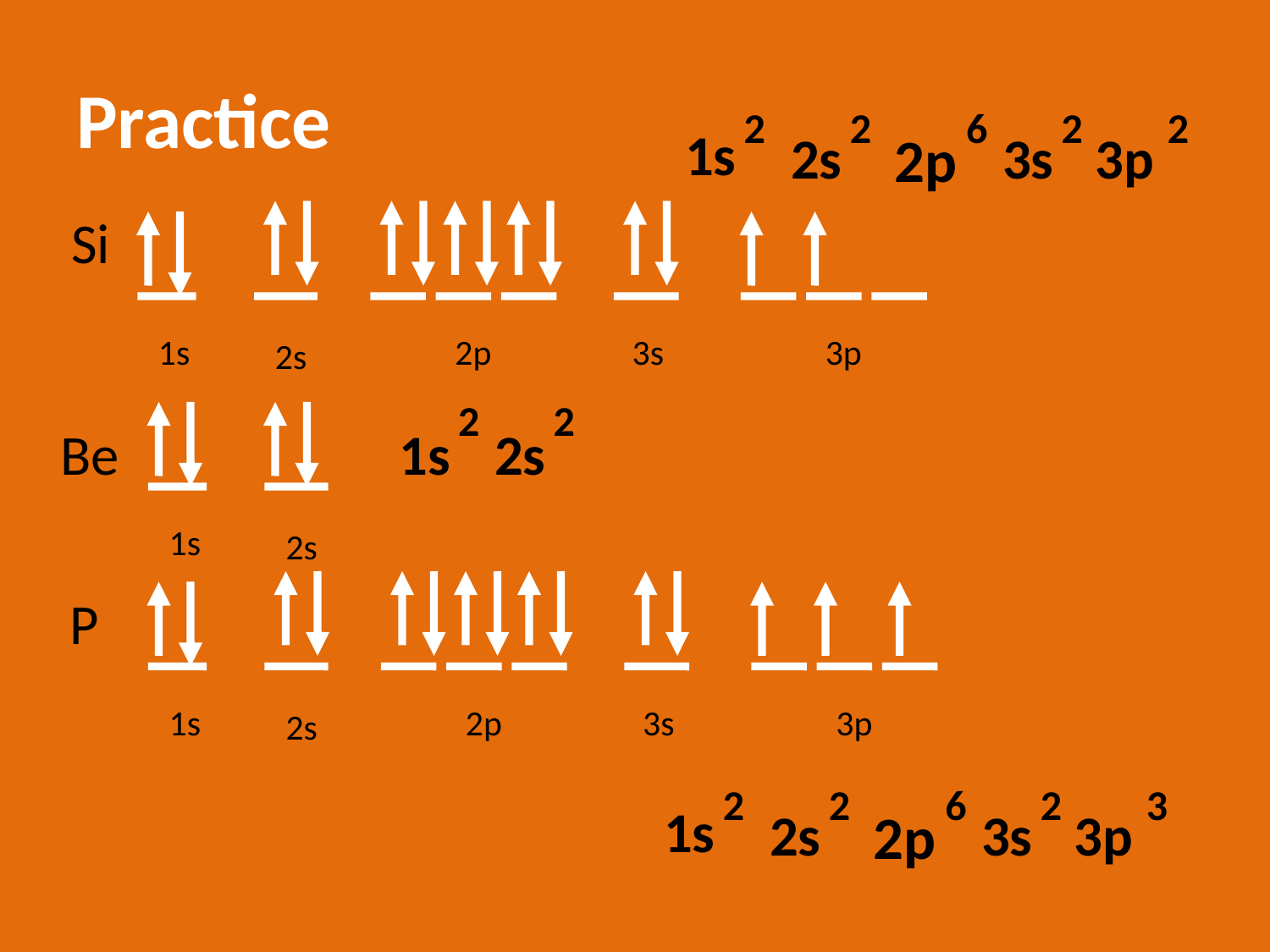

# Practice
2
2
6
2
2
1s
2s
2p
3s
3p
Si

1s

2s

2p

3s

3p

2
2

Be
1s
2s

1s

2s

P

1s

2s

2p

3s

3p

2
2
6
2
3
1s
2s
2p
3s
3p